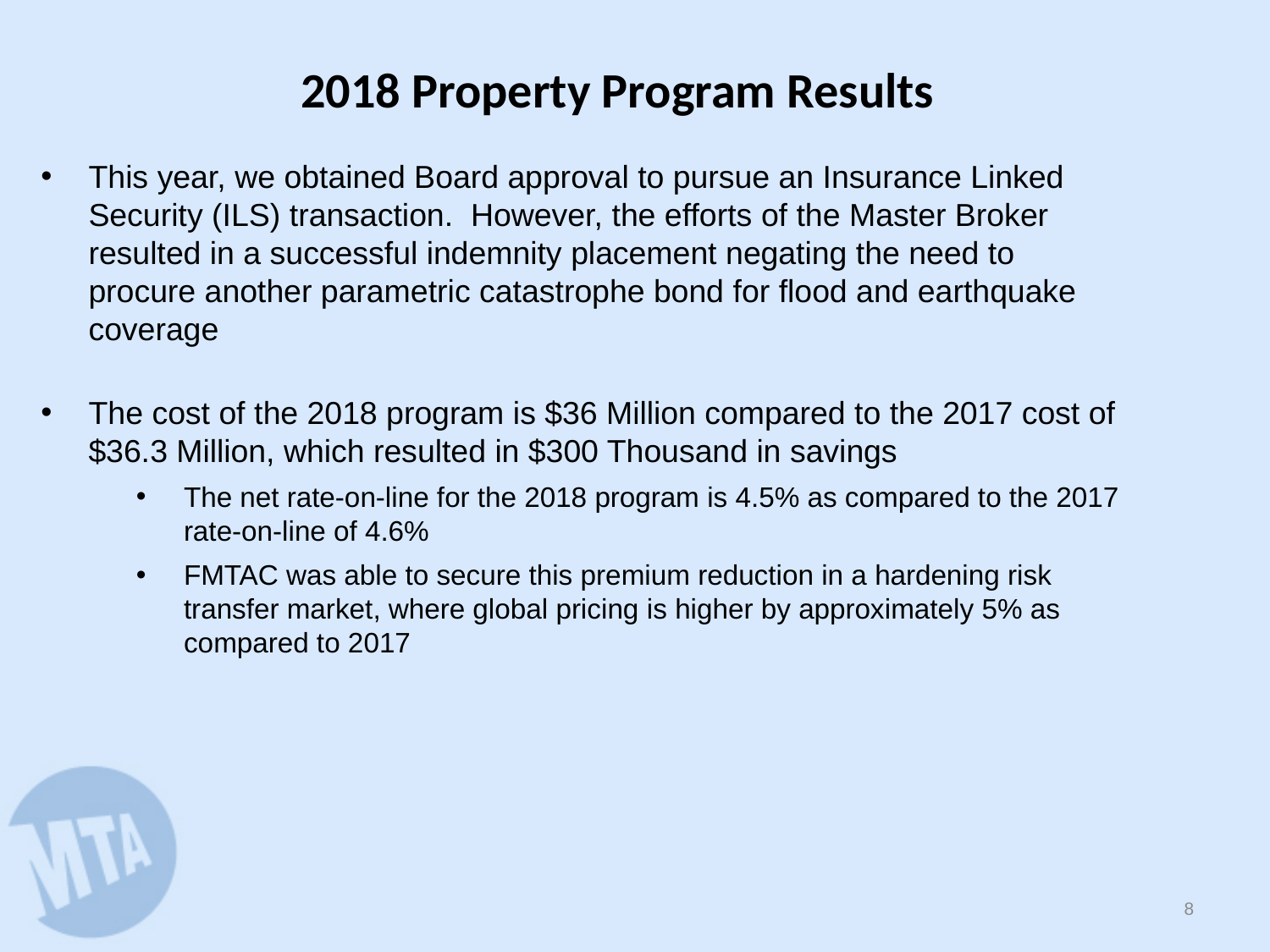

2018 Property Program Results

This year, we obtained Board approval to pursue an Insurance Linked Security (ILS) transaction.  However, the efforts of the Master Broker resulted in a successful indemnity placement negating the need to procure another parametric catastrophe bond for flood and earthquake coverage

The cost of the 2018 program is $36 Million compared to the 2017 cost of $36.3 Million, which resulted in $300 Thousand in savings
The net rate-on-line for the 2018 program is 4.5% as compared to the 2017 rate-on-line of 4.6%
FMTAC was able to secure this premium reduction in a hardening risk transfer market, where global pricing is higher by approximately 5% as compared to 2017

8